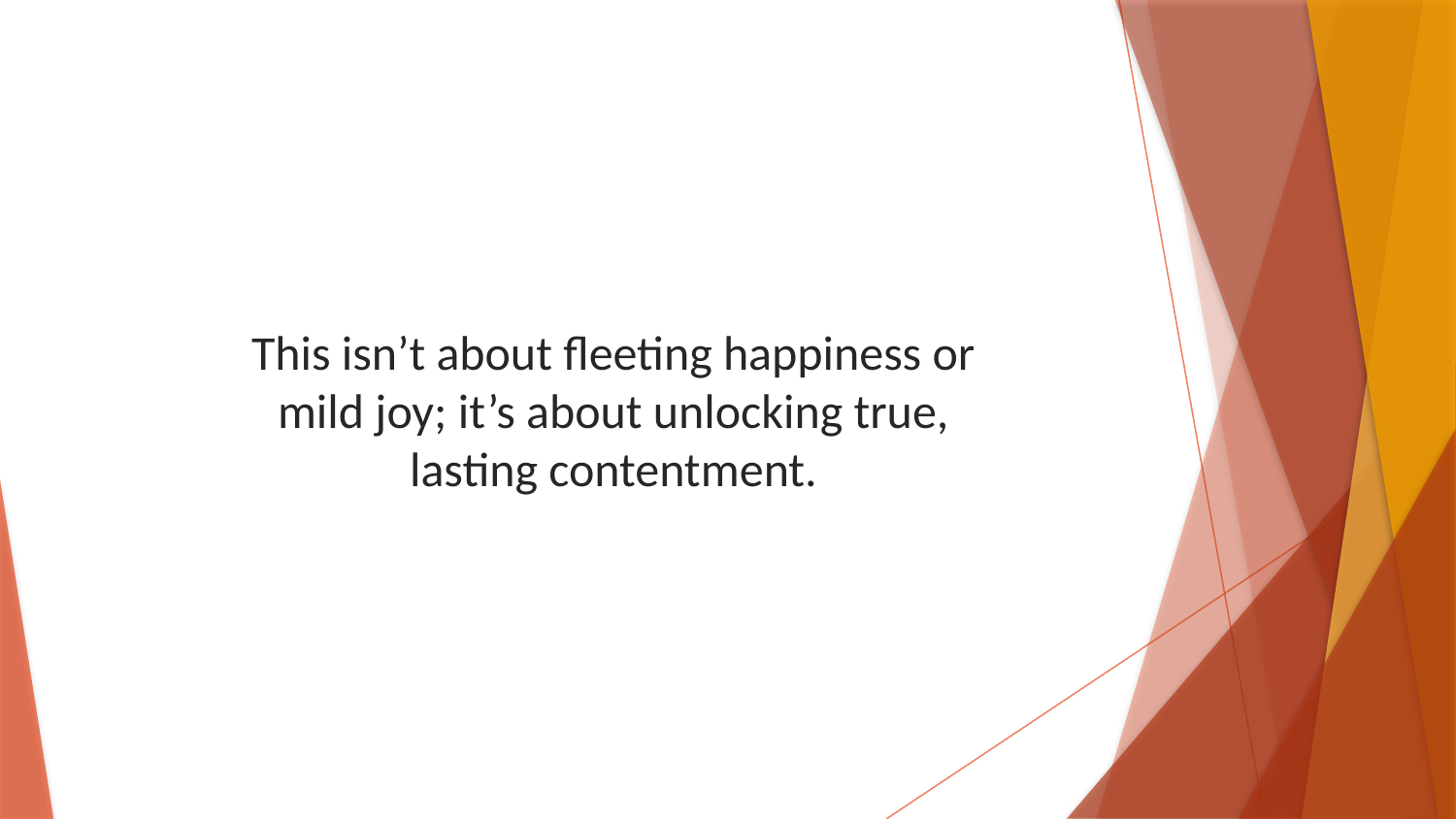

This isn’t about fleeting happiness or mild joy; it’s about unlocking true, lasting contentment.